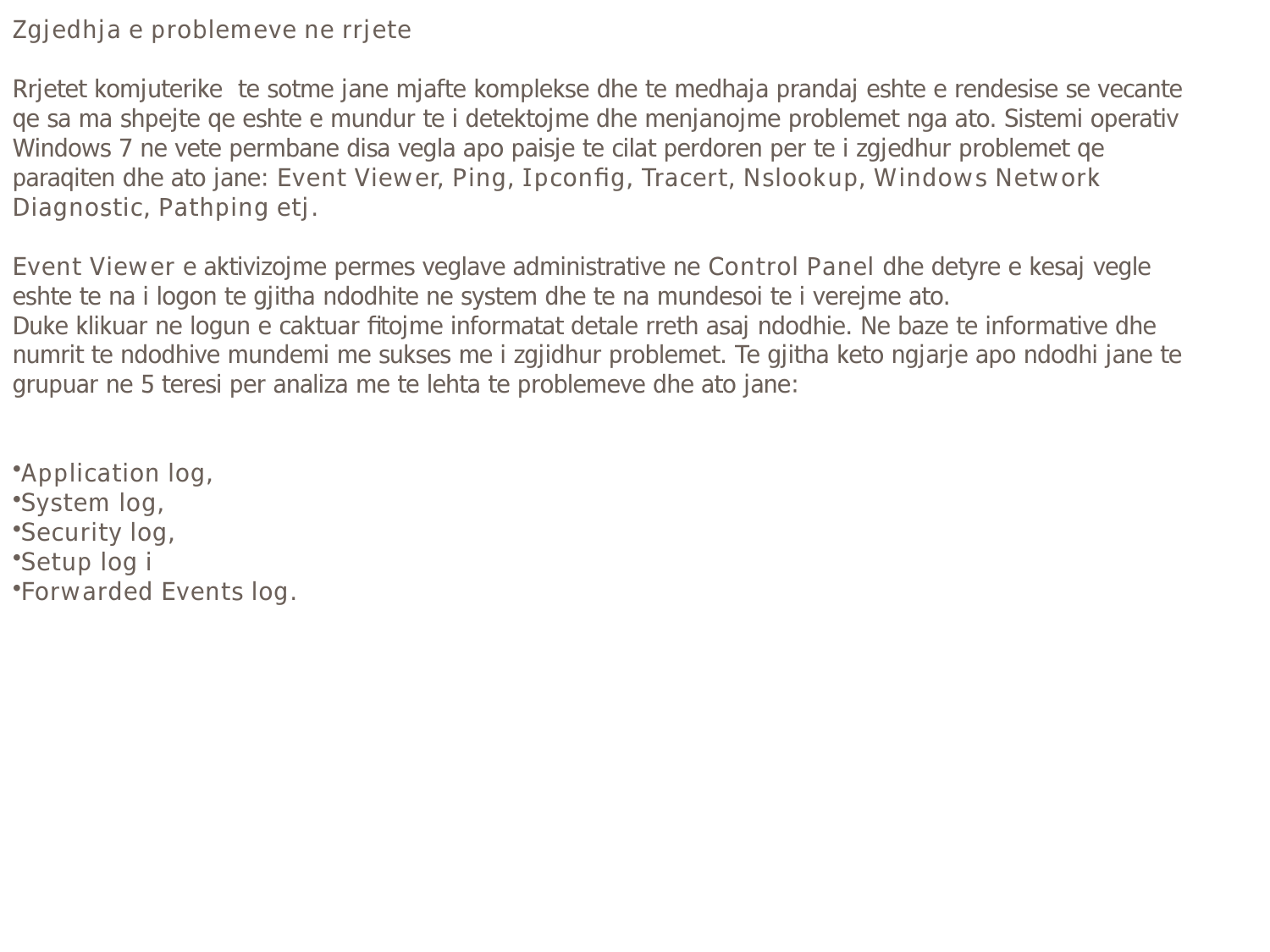

Zgjedhja e problemeve ne rrjete

Rrjetet komjuterike  te sotme jane mjafte komplekse dhe te medhaja prandaj eshte e rendesise se vecante  qe sa ma shpejte qe eshte e mundur te i detektojme dhe menjanojme problemet nga ato. Sistemi operativ Windows 7 ne vete permbane disa vegla apo paisje te cilat perdoren per te i zgjedhur problemet qe paraqiten dhe ato jane: Event Viewer, Ping, Ipconfig, Tracert, Nslookup, Windows Network Diagnostic, Pathping etj.

Event Viewer e aktivizojme permes veglave administrative ne Control Panel dhe detyre e kesaj vegle eshte te na i logon te gjitha ndodhite ne system dhe te na mundesoi te i verejme ato.
Duke klikuar ne logun e caktuar fitojme informatat detale rreth asaj ndodhie. Ne baze te informative dhe numrit te ndodhive mundemi me sukses me i zgjidhur problemet. Te gjitha keto ngjarje apo ndodhi jane te grupuar ne 5 teresi per analiza me te lehta te problemeve dhe ato jane:

Application log,
System log,
Security log,
Setup log i
Forwarded Events log.